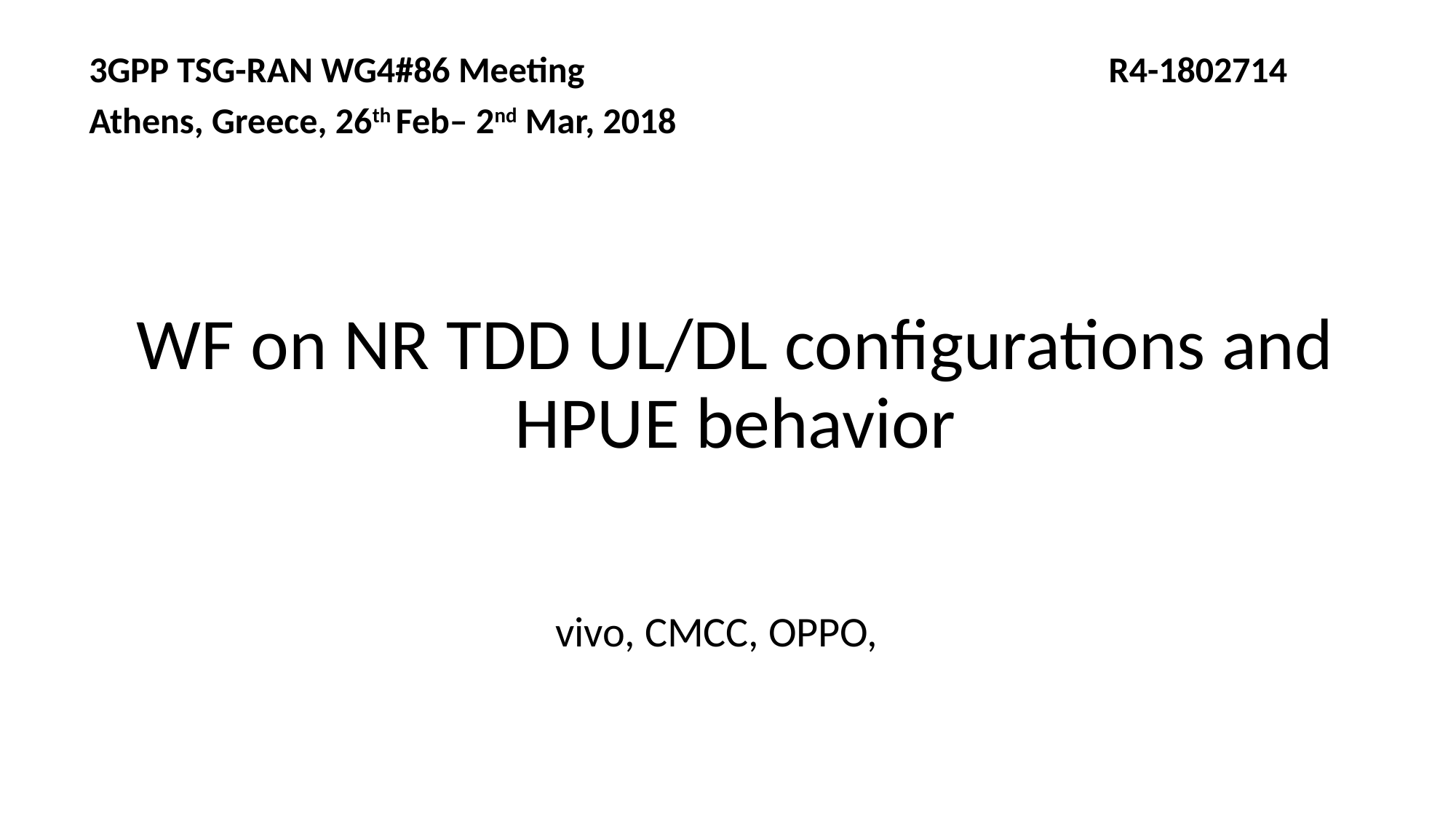

3GPP TSG-RAN WG4#86 Meeting                                                                R4-1802714
Athens, Greece, 26th Feb– 2nd Mar, 2018
# WF on NR TDD UL/DL configurations and HPUE behavior
vivo, CMCC, OPPO,